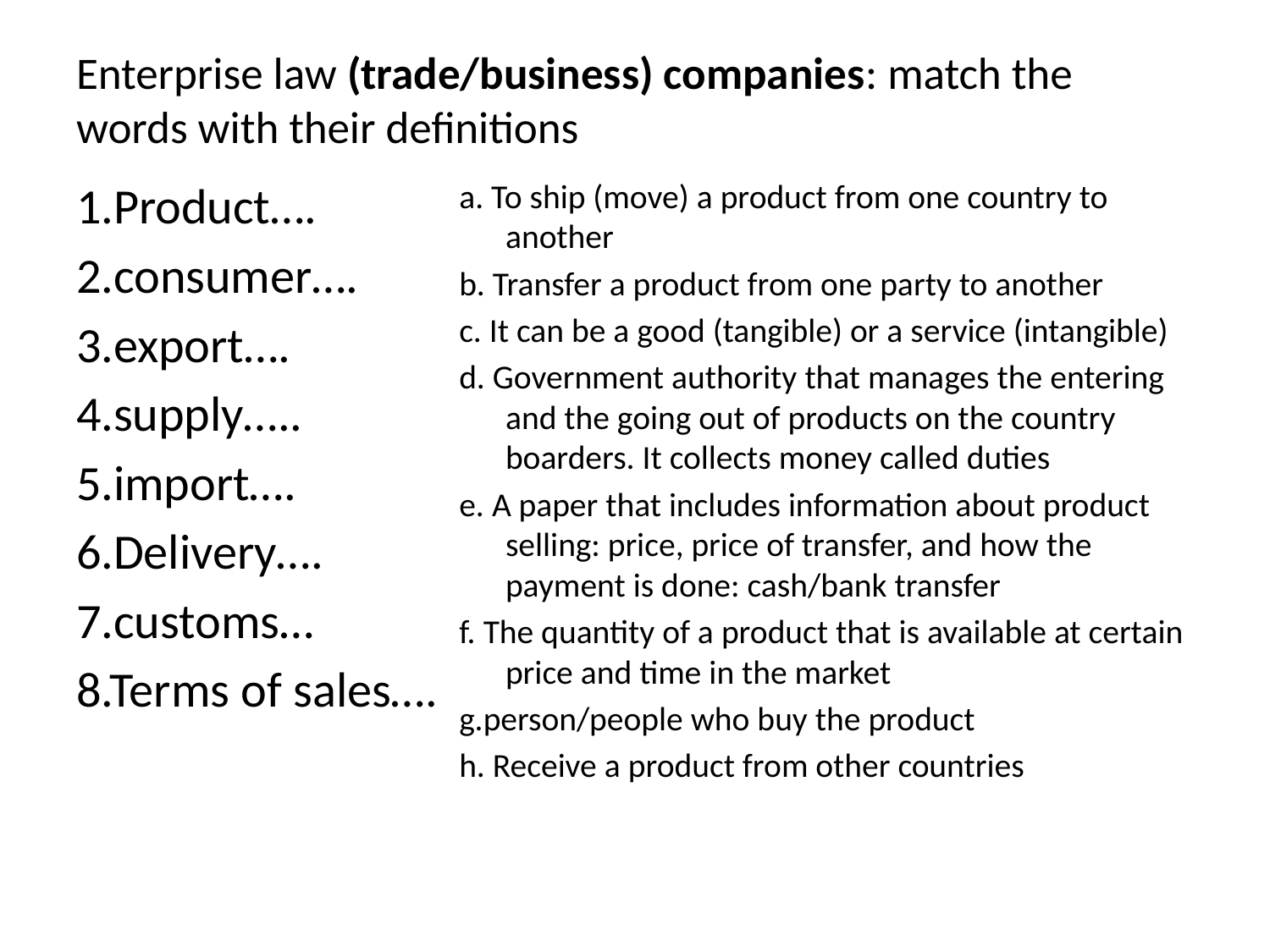

# Enterprise law (trade/business) companies: match the words with their definitions
1.Product….
2.consumer….
3.export….
4.supply…..
5.import….
6.Delivery….
7.customs…
8.Terms of sales….
a. To ship (move) a product from one country to another
b. Transfer a product from one party to another
c. It can be a good (tangible) or a service (intangible)
d. Government authority that manages the entering and the going out of products on the country boarders. It collects money called duties
e. A paper that includes information about product selling: price, price of transfer, and how the payment is done: cash/bank transfer
f. The quantity of a product that is available at certain price and time in the market
g.person/people who buy the product
h. Receive a product from other countries